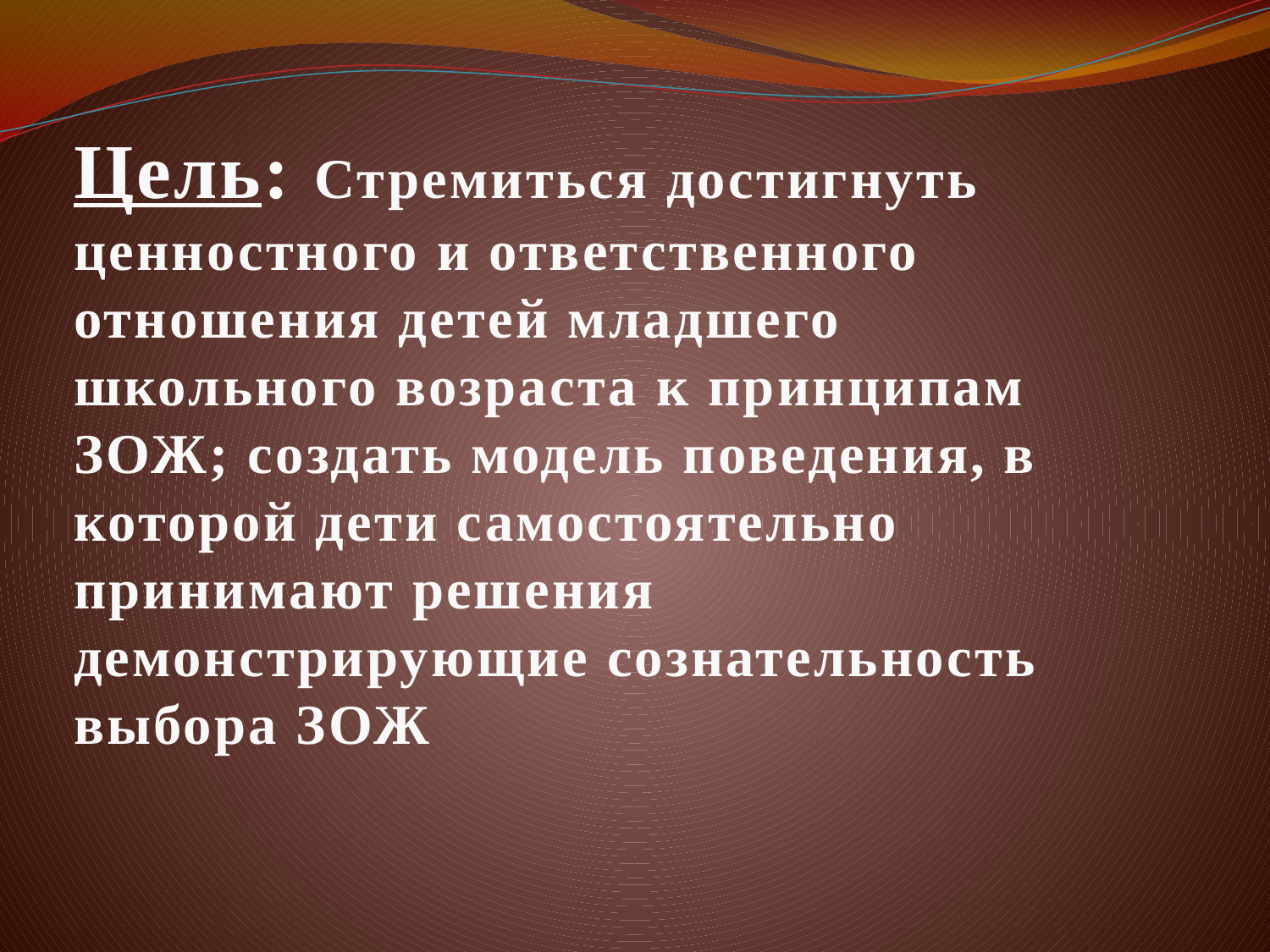

# Цель: Стремиться достигнуть ценностного и ответственного отношения детей младшего школьного возраста к принципам ЗОЖ; создать модель поведения, в которой дети самостоятельно принимают решения демонстрирующие сознательность выбора ЗОЖ